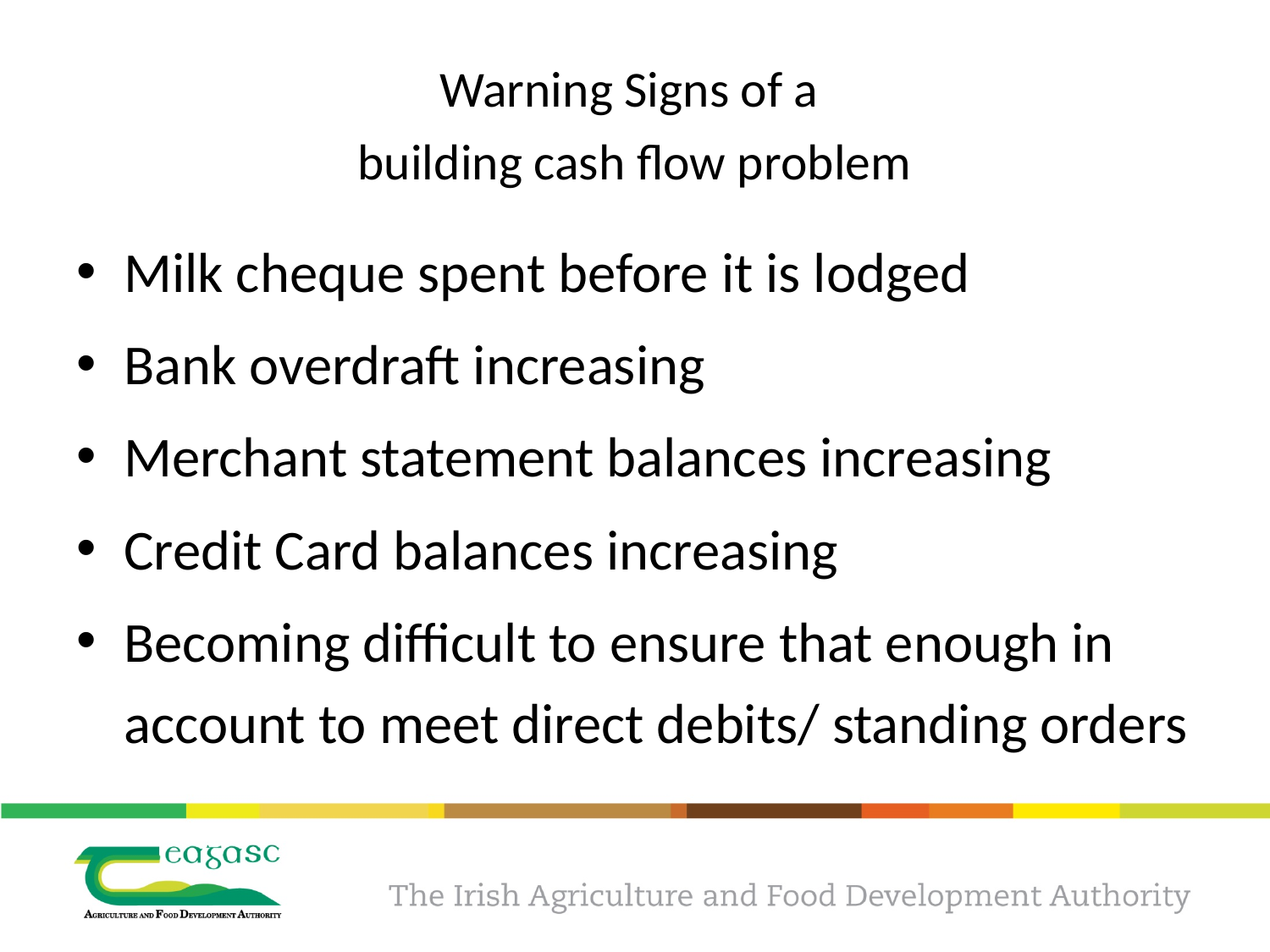

# Warning Signs of a building cash flow problem
Milk cheque spent before it is lodged
Bank overdraft increasing
Merchant statement balances increasing
Credit Card balances increasing
Becoming difficult to ensure that enough in account to meet direct debits/ standing orders